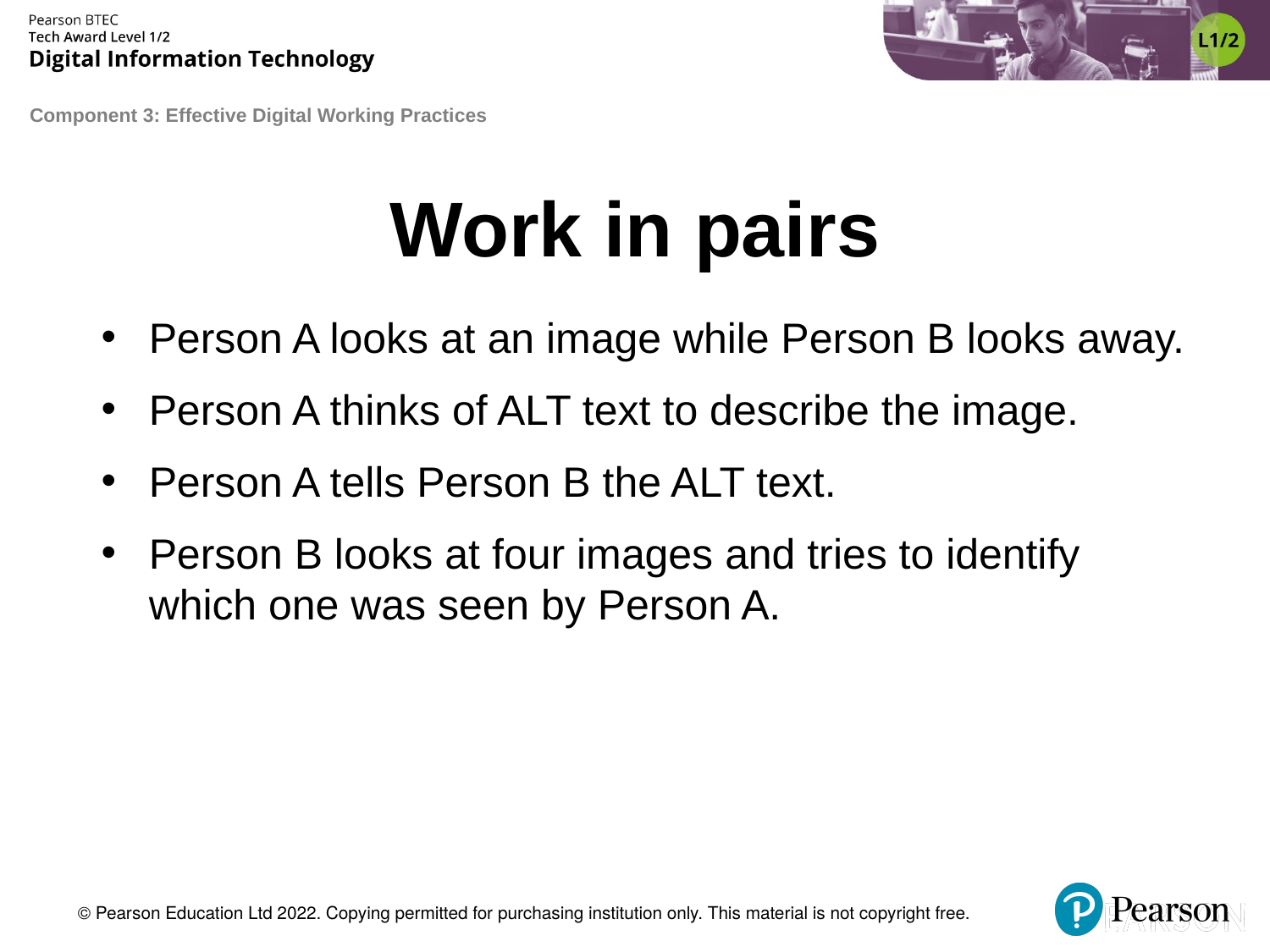

# Work in pairs
Person A looks at an image while Person B looks away.
Person A thinks of ALT text to describe the image.
Person A tells Person B the ALT text.
Person B looks at four images and tries to identify which one was seen by Person A.
© Pearson Education Ltd 2022. Copying permitted for purchasing institution only. This material is not copyright free.